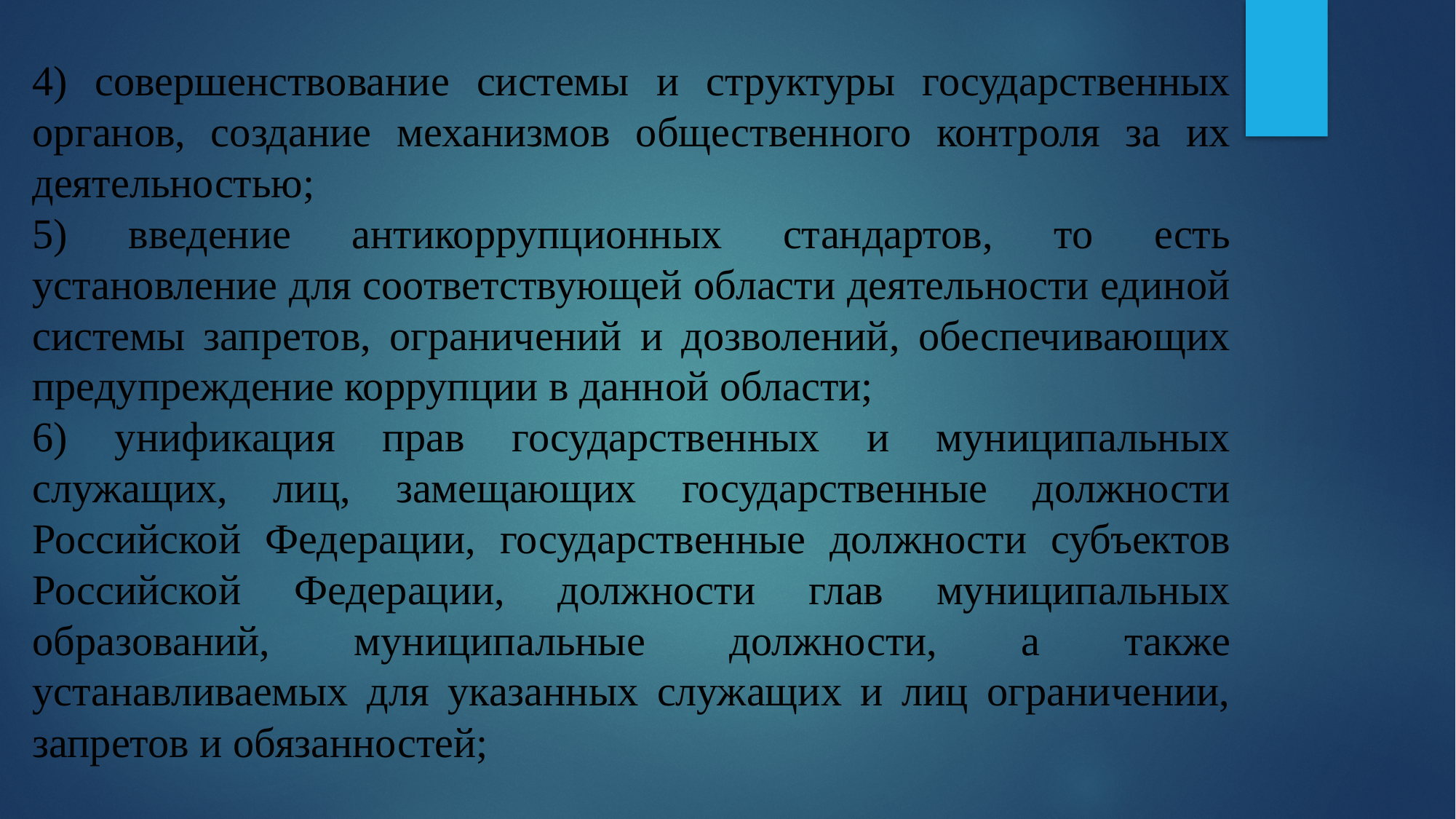

4) совершенствование системы и структуры государственных органов, создание механизмов общественного контроля за их деятельностью;
5) введение антикоррупционных стандартов, то есть установление для соответствующей области деятельности единой системы запретов, ограничений и дозволений, обеспечивающих предупреждение коррупции в данной области;
6) унификация прав государственных и муниципальных служащих, лиц, замещающих государственные должности Российской Федерации, государственные должности субъектов Российской Федерации, должности глав муниципальных образований, муниципальные должности, а также устанавливаемых для указанных служащих и лиц ограничении, запретов и обязанностей;